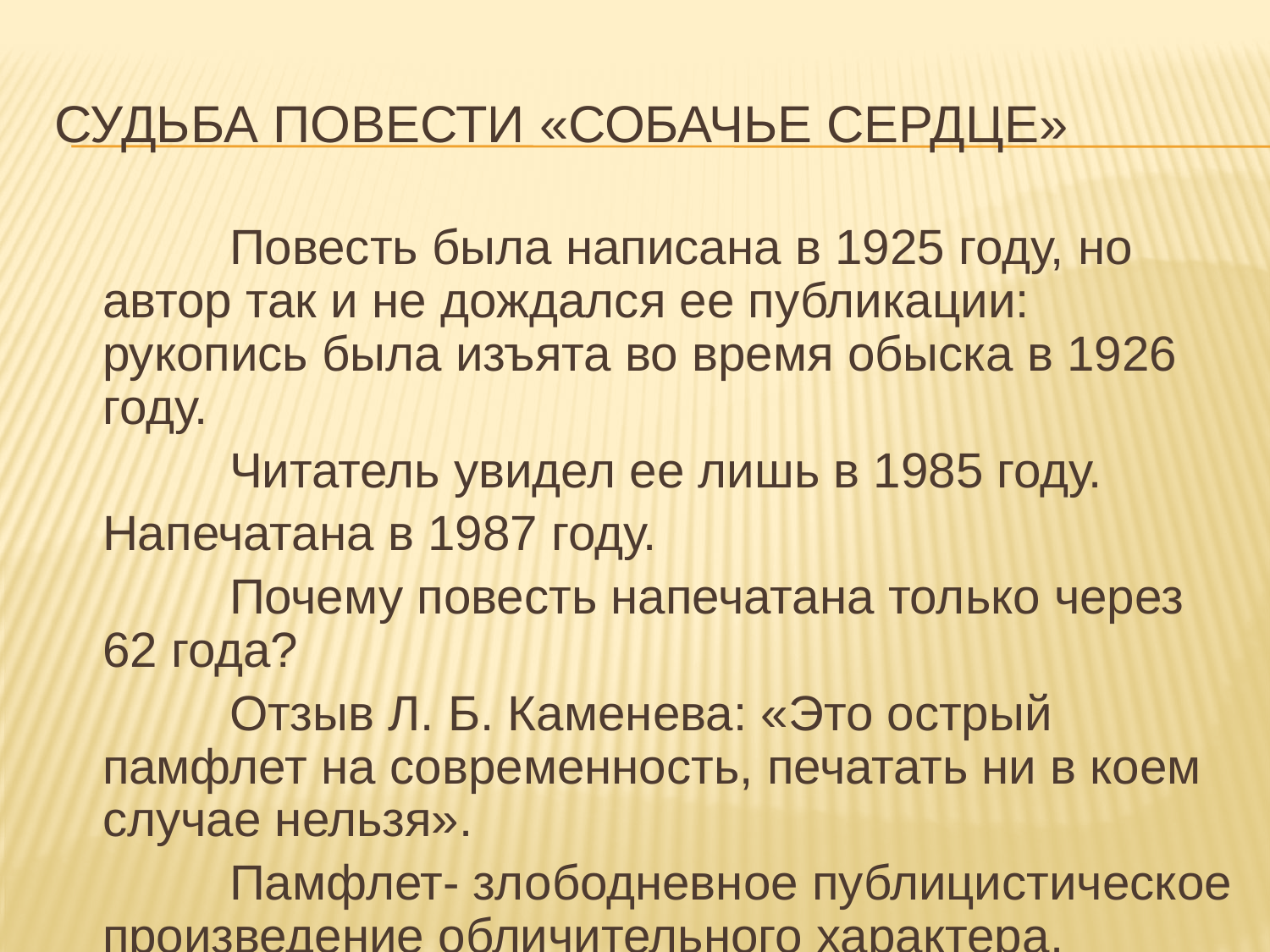

# Судьба повести «Собачье сердце»
		Повесть была написана в 1925 году, но автор так и не дождался ее публикации: рукопись была изъята во время обыска в 1926 году.
		Читатель увидел ее лишь в 1985 году.
	Напечатана в 1987 году.
    	Почему повесть напечатана только через 62 года?
		Отзыв Л. Б. Каменева: «Это острый памфлет на современность, печатать ни в коем случае нельзя».
		Памфлет- злободневное публицистическое произведение обличительного характера.